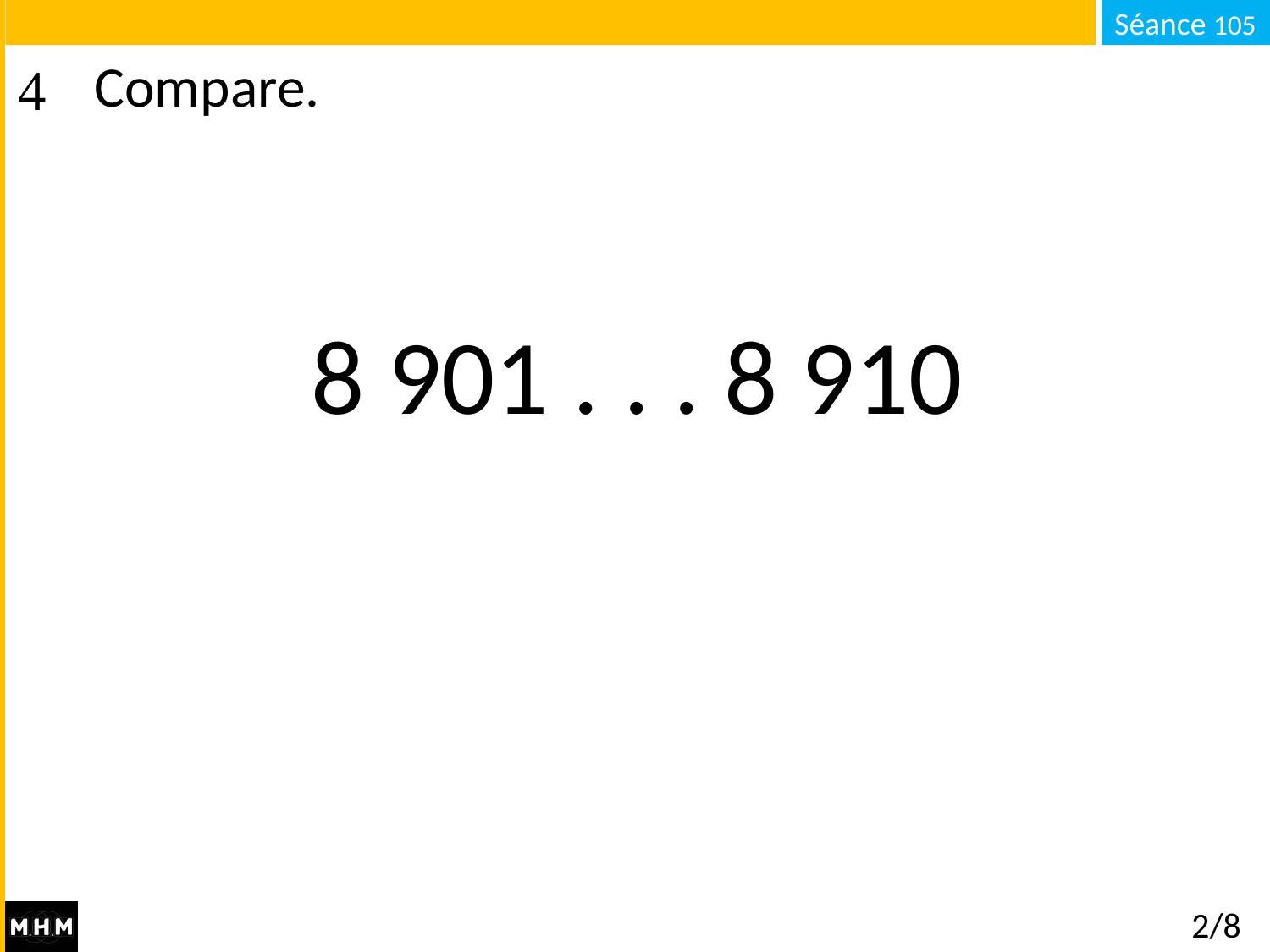

# Compare.
8 901 . . . 8 910
2/8